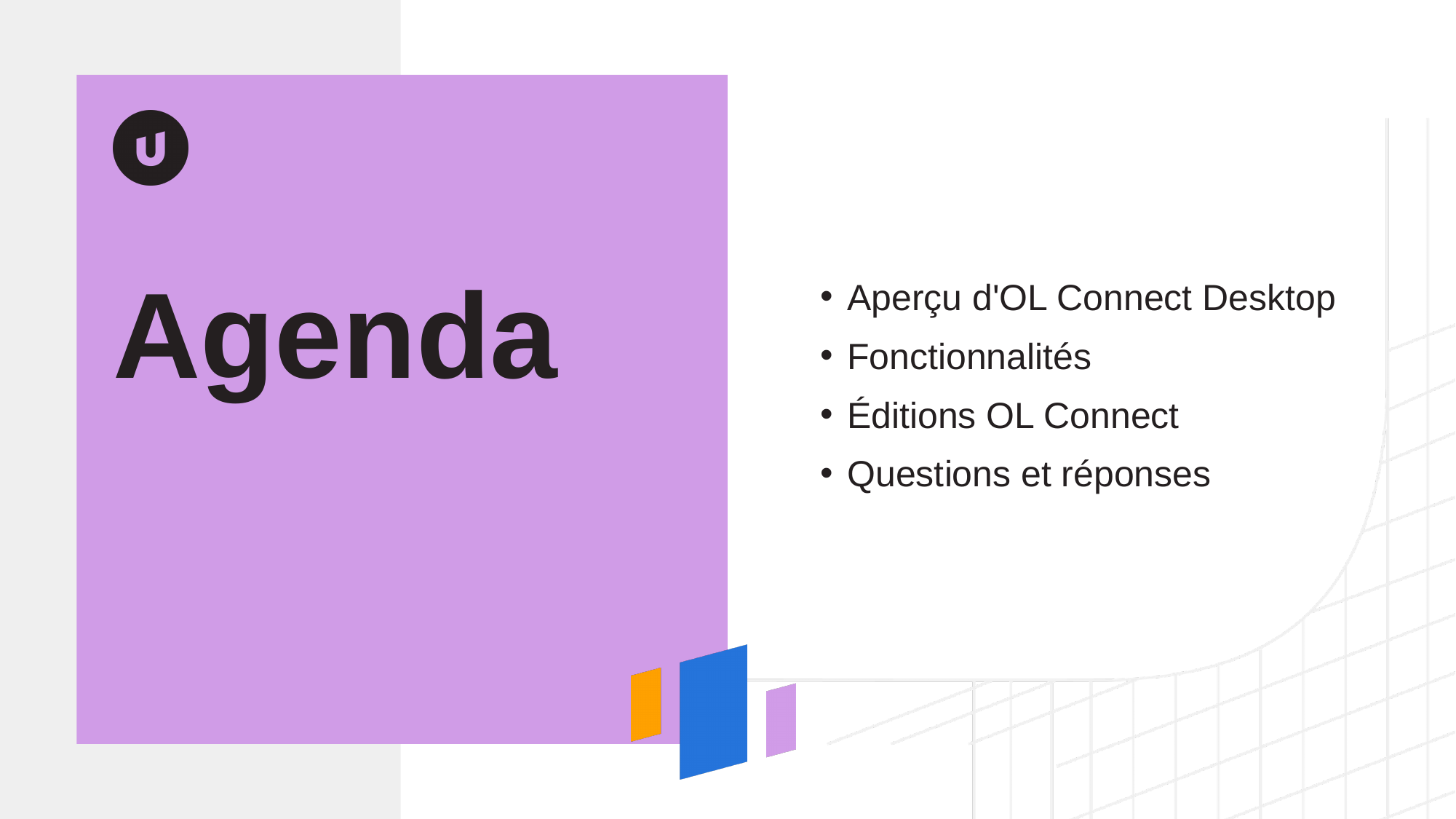

Aperçu d'OL Connect Desktop
Fonctionnalités
Éditions OL Connect
Questions et réponses

# Agenda